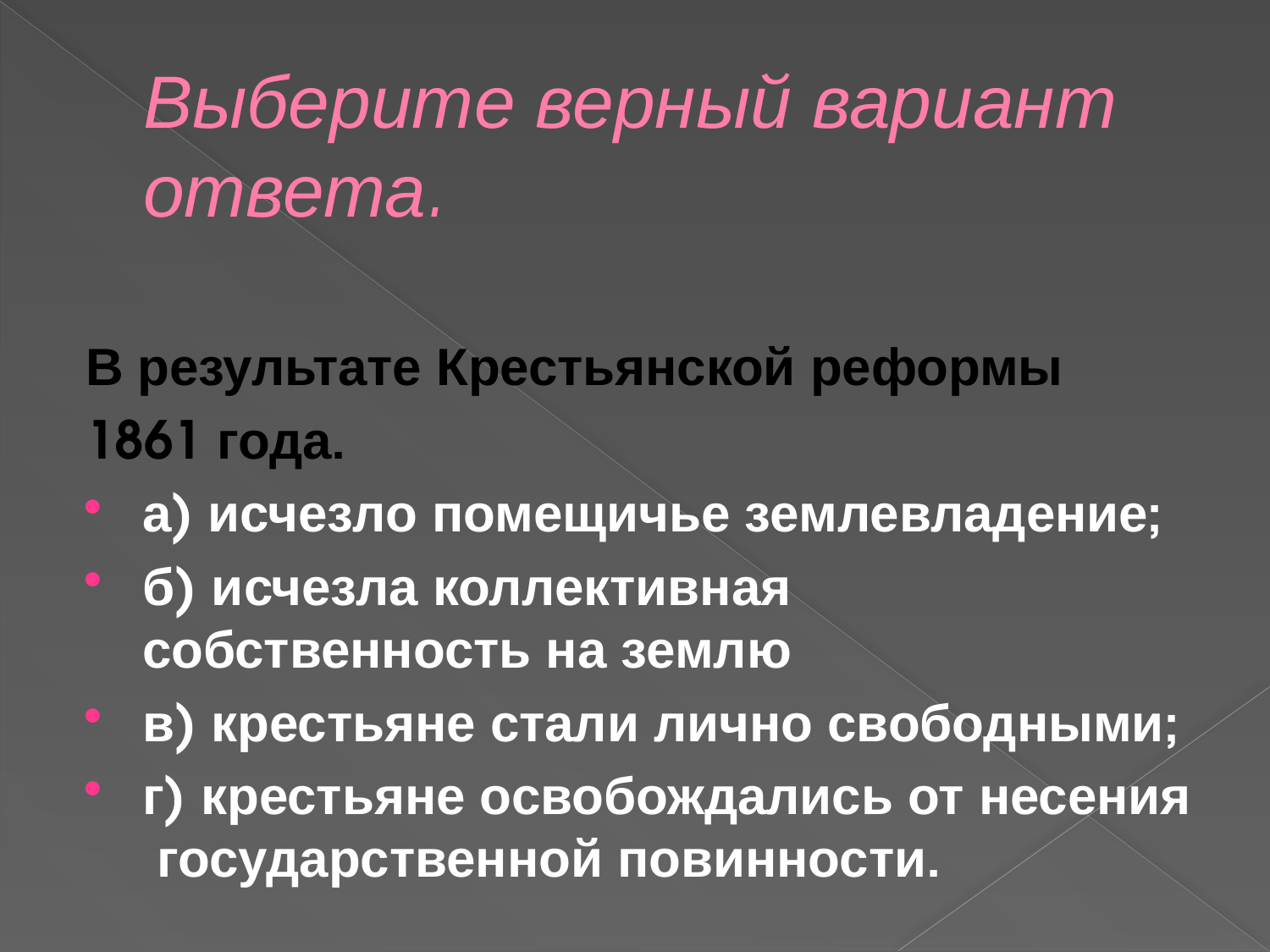

# Выберите верный вариант ответа.
В результате Крестьянской реформы
1861 года.
а) исчезло помещичье землевладение;
б) исчезла коллективная собственность на землю
в) крестьяне стали лично свободными;
г) крестьяне освобождались от несения  государственной повинности.